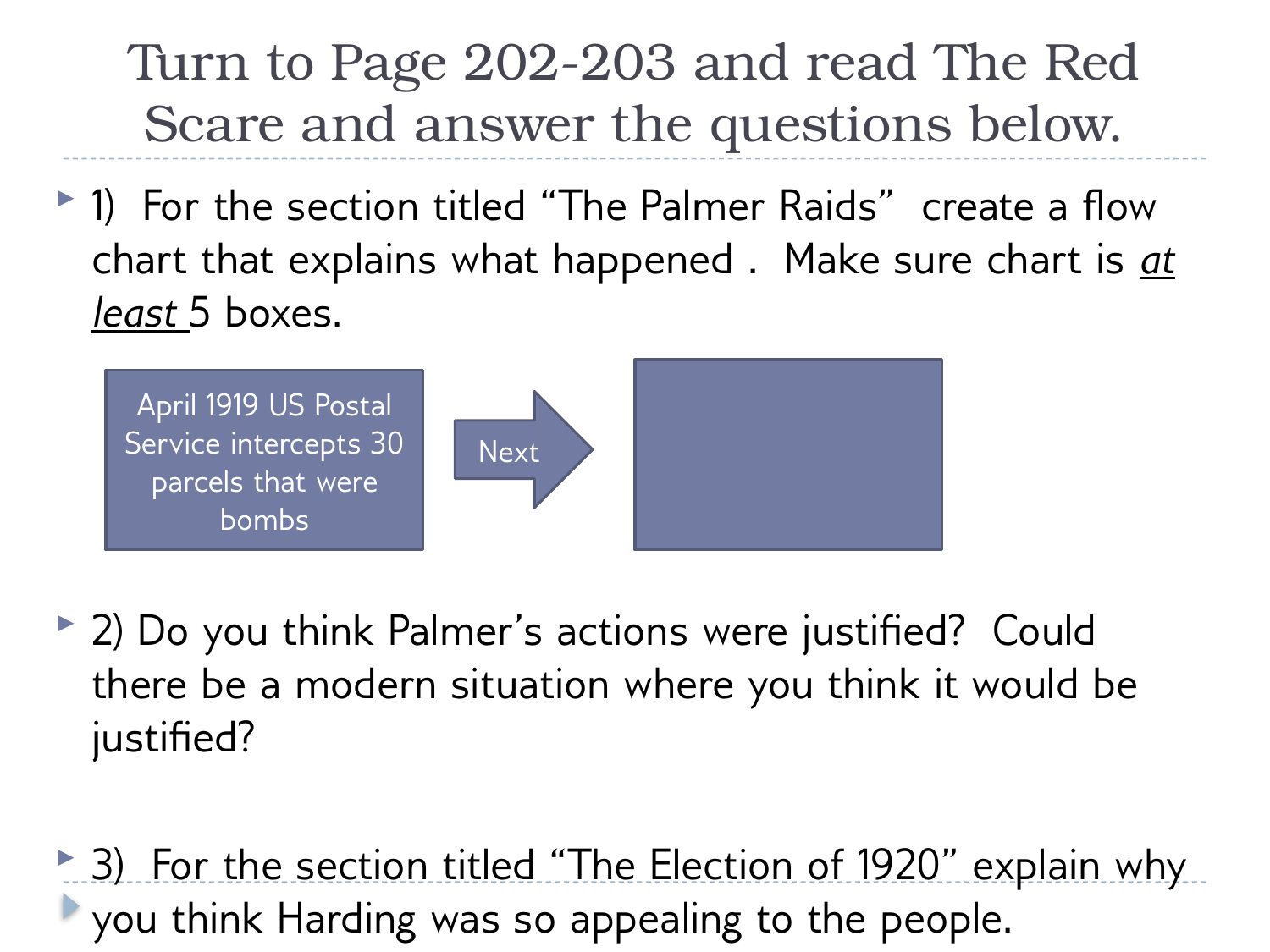

# Turn to Page 202-203 and read The Red Scare and answer the questions below.
1)  For the section titled “The Palmer Raids”  create a flow chart that explains what happened .  Make sure chart is at least 5 boxes.

2) Do you think Palmer’s actions were justified?  Could there be a modern situation where you think it would be justified?

3)  For the section titled “The Election of 1920” explain why you think Harding was so appealing to the people.

April 1919 US Postal Service intercepts 30 parcels that were bombs
Next